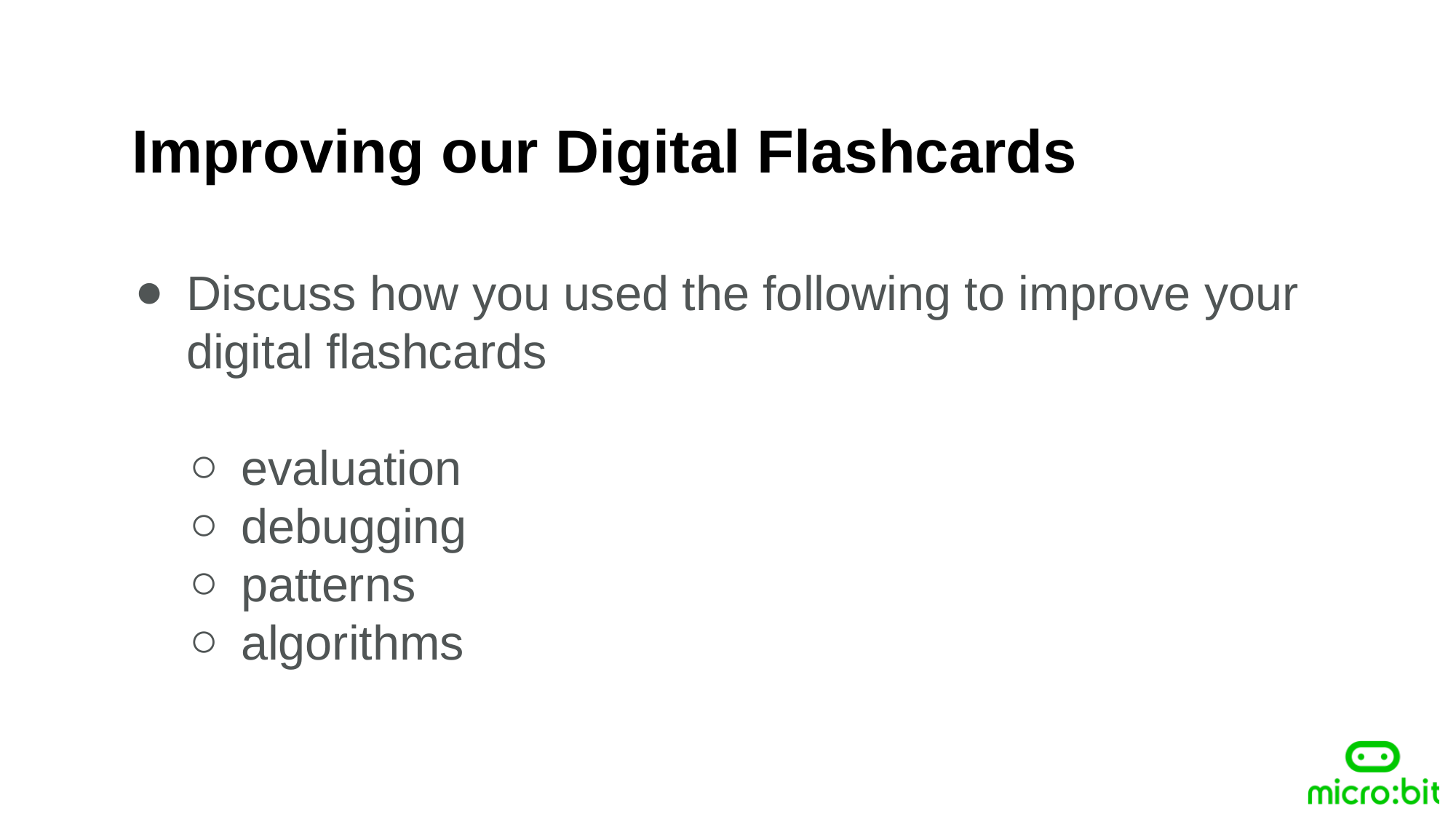

Improving our Digital Flashcards

Discuss how you used the following to improve your digital flashcards

evaluation
debugging
patterns
algorithms